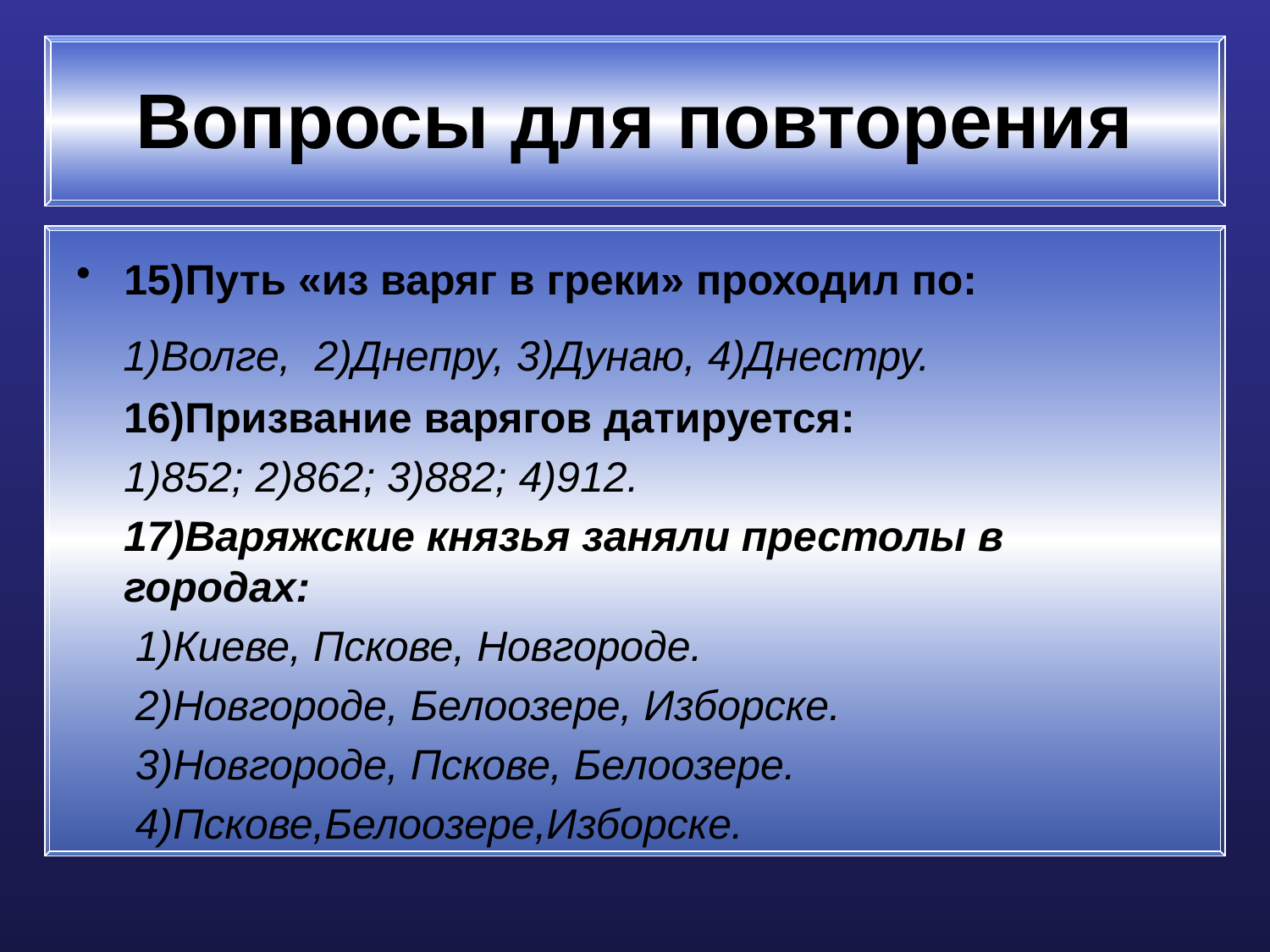

# Вопросы для повторения
15)Путь «из варяг в греки» проходил по:
   1)Волге,  2)Днепру, 3)Дунаю, 4)Днестру.
    16)Призвание варягов датируется:
    1)852; 2)862; 3)882; 4)912.
    17)Варяжские князья заняли престолы в городах:
     1)Киеве, Пскове, Новгороде.
     2)Новгороде, Белоозере, Изборске.
     3)Новгороде, Пскове, Белоозере.
     4)Пскове,Белоозере,Изборске.